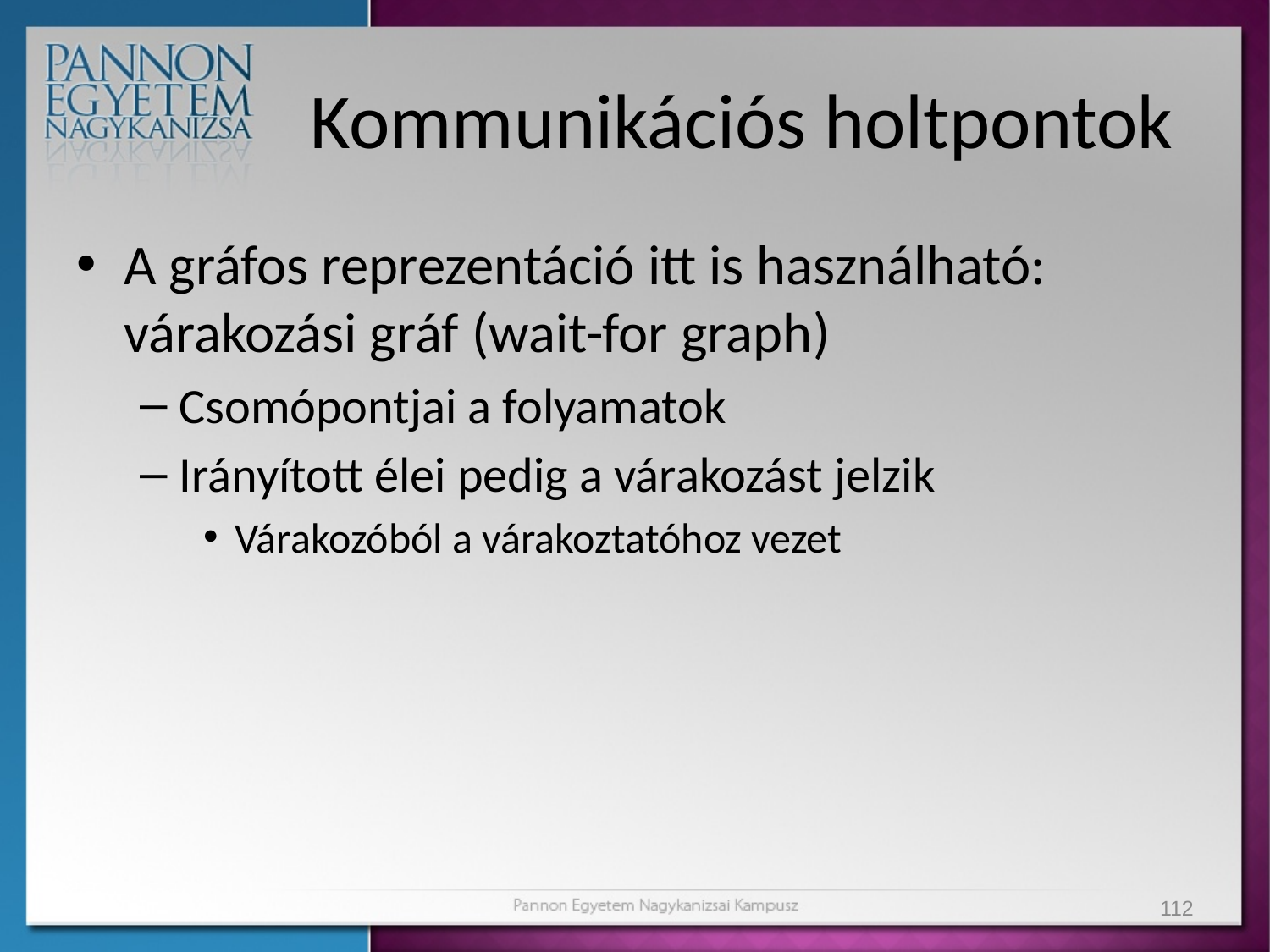

# Kommunikációs holtpontok
A gráfos reprezentáció itt is használható: várakozási gráf (wait-for graph)
Csomópontjai a folyamatok
Irányított élei pedig a várakozást jelzik
Várakozóból a várakoztatóhoz vezet
112